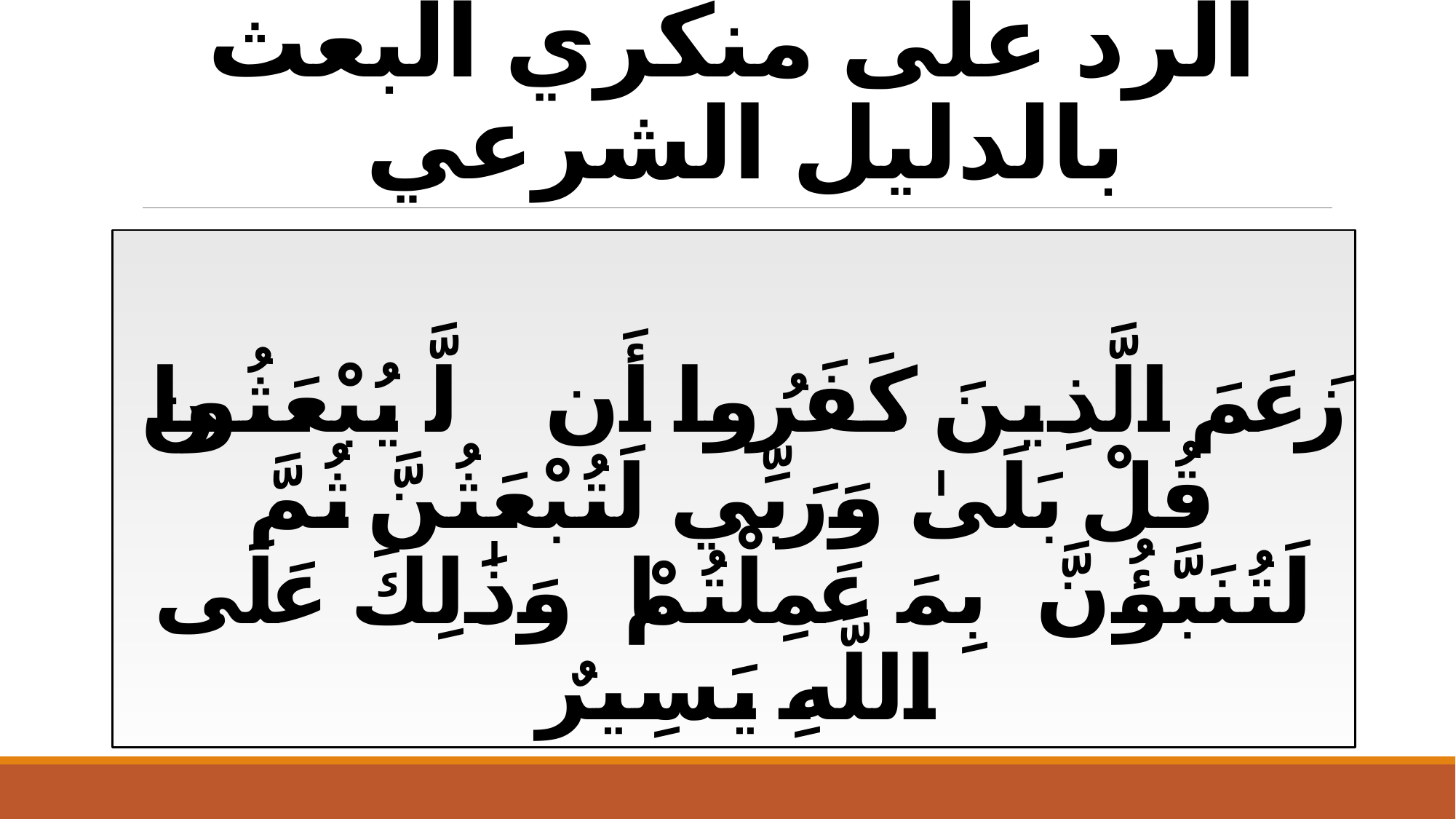

# الرد على منكري البعث بالدليل الشرعي

زَعَمَ الَّذِينَ كَفَرُوا أَن لَّن يُبْعَثُوا ۚ قُلْ بَلَىٰ وَرَبِّي لَتُبْعَثُنَّ ثُمَّ لَتُنَبَّؤُنَّ بِمَا عَمِلْتُمْ ۚ وَذَٰلِكَ عَلَى اللَّهِ يَسِيرٌ